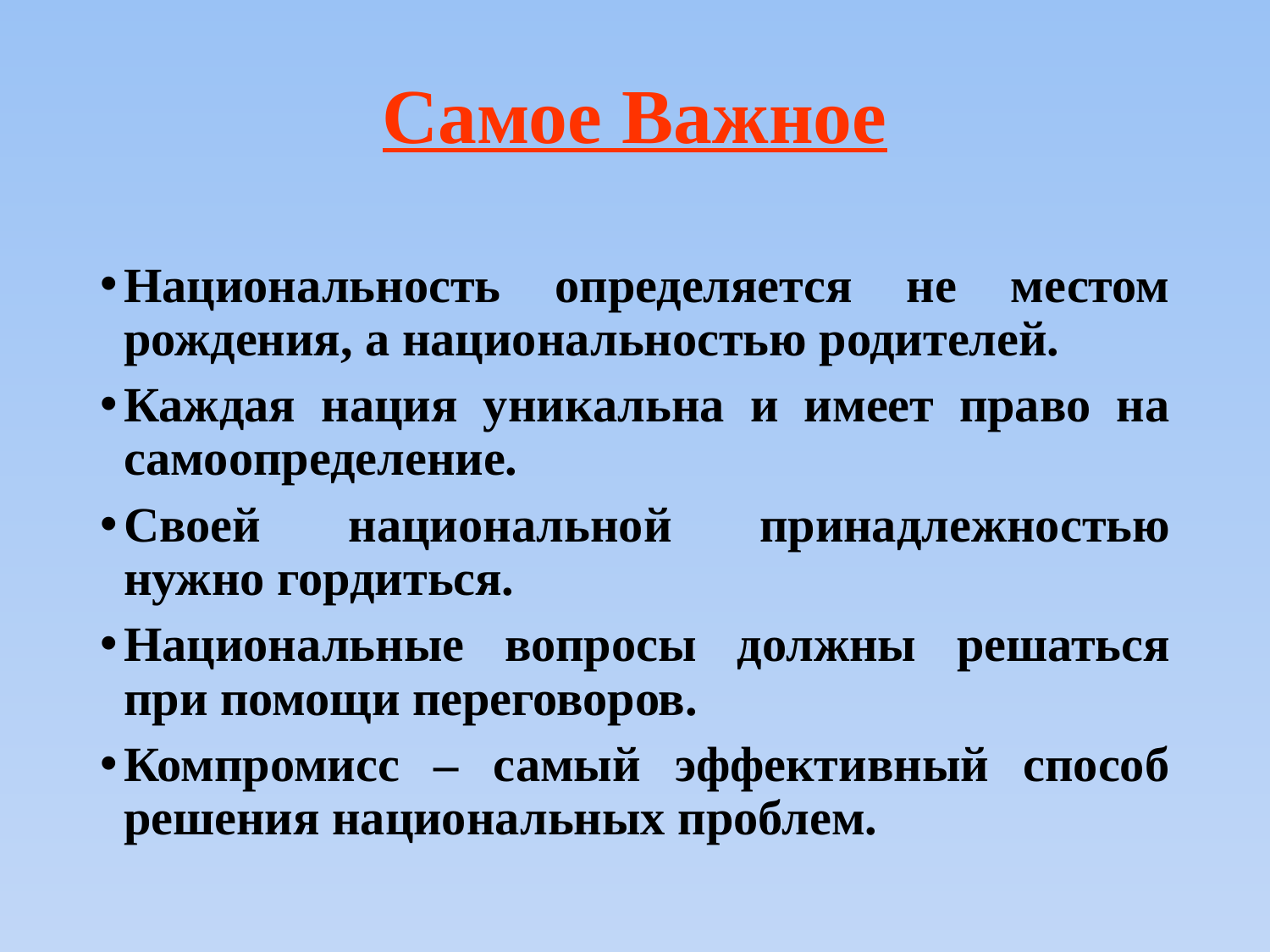

# Самое Важное
Национальность определяется не местом рождения, а национальностью родителей.
Каждая нация уникальна и имеет право на самоопределение.
Своей национальной принадлежностью нужно гордиться.
Национальные вопросы должны решаться при помощи переговоров.
Компромисс – самый эффективный способ решения национальных проблем.